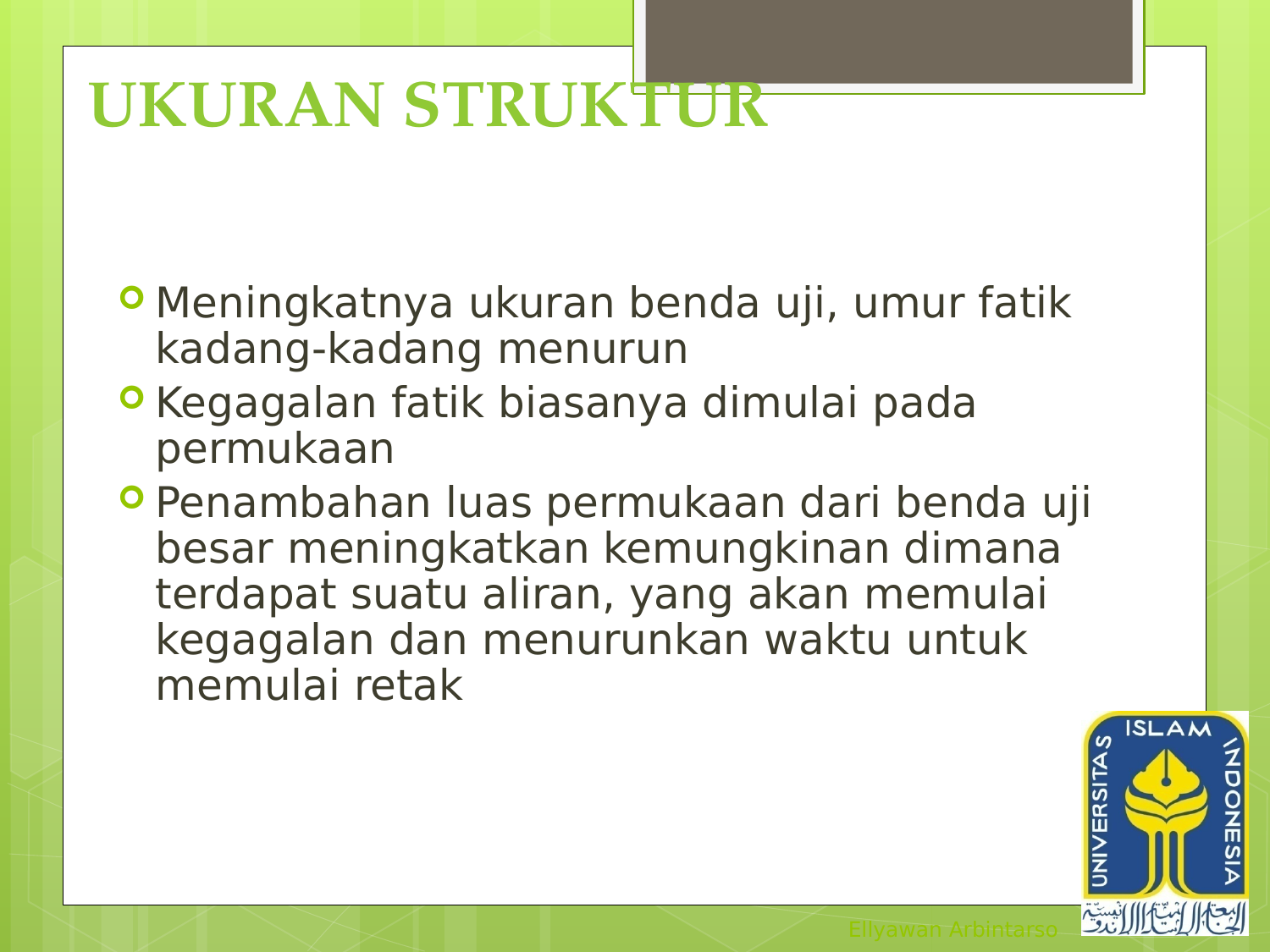

# Ukuran Struktur
Meningkatnya ukuran benda uji, umur fatik kadang-kadang menurun
Kegagalan fatik biasanya dimulai pada permukaan
Penambahan luas permukaan dari benda uji besar meningkatkan kemungkinan dimana terdapat suatu aliran, yang akan memulai kegagalan dan menurunkan waktu untuk memulai retak
Ellyawan Arbintarso